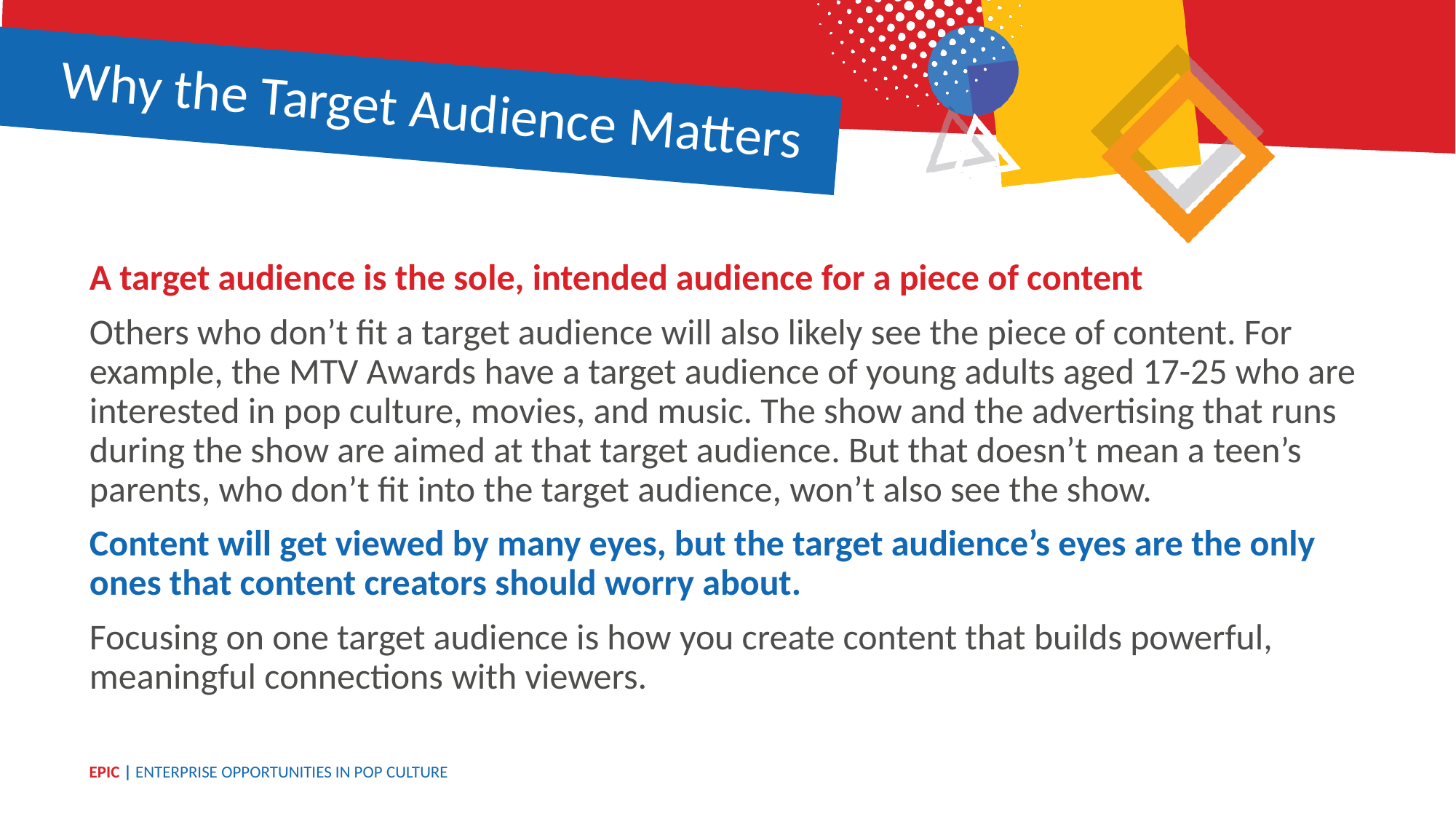

Why the Target Audience Matters

A target audience is the sole, intended audience for a piece of content
Others who don’t fit a target audience will also likely see the piece of content. For example, the MTV Awards have a target audience of young adults aged 17-25 who are interested in pop culture, movies, and music. The show and the advertising that runs during the show are aimed at that target audience. But that doesn’t mean a teen’s parents, who don’t fit into the target audience, won’t also see the show.
Content will get viewed by many eyes, but the target audience’s eyes are the only ones that content creators should worry about.
Focusing on one target audience is how you create content that builds powerful, meaningful connections with viewers.